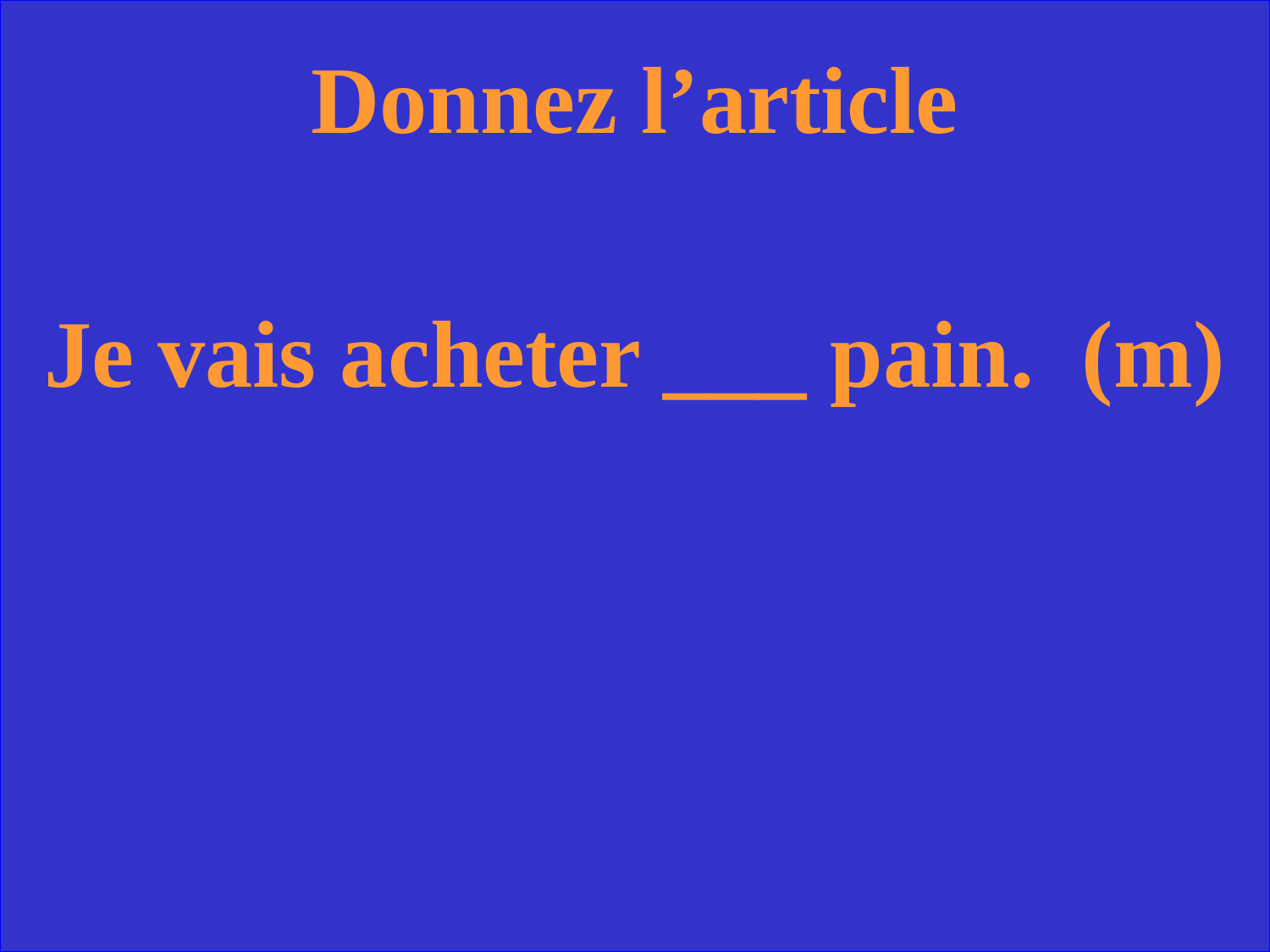

Donnez l’article
Je vais acheter ___ pain.  (m)